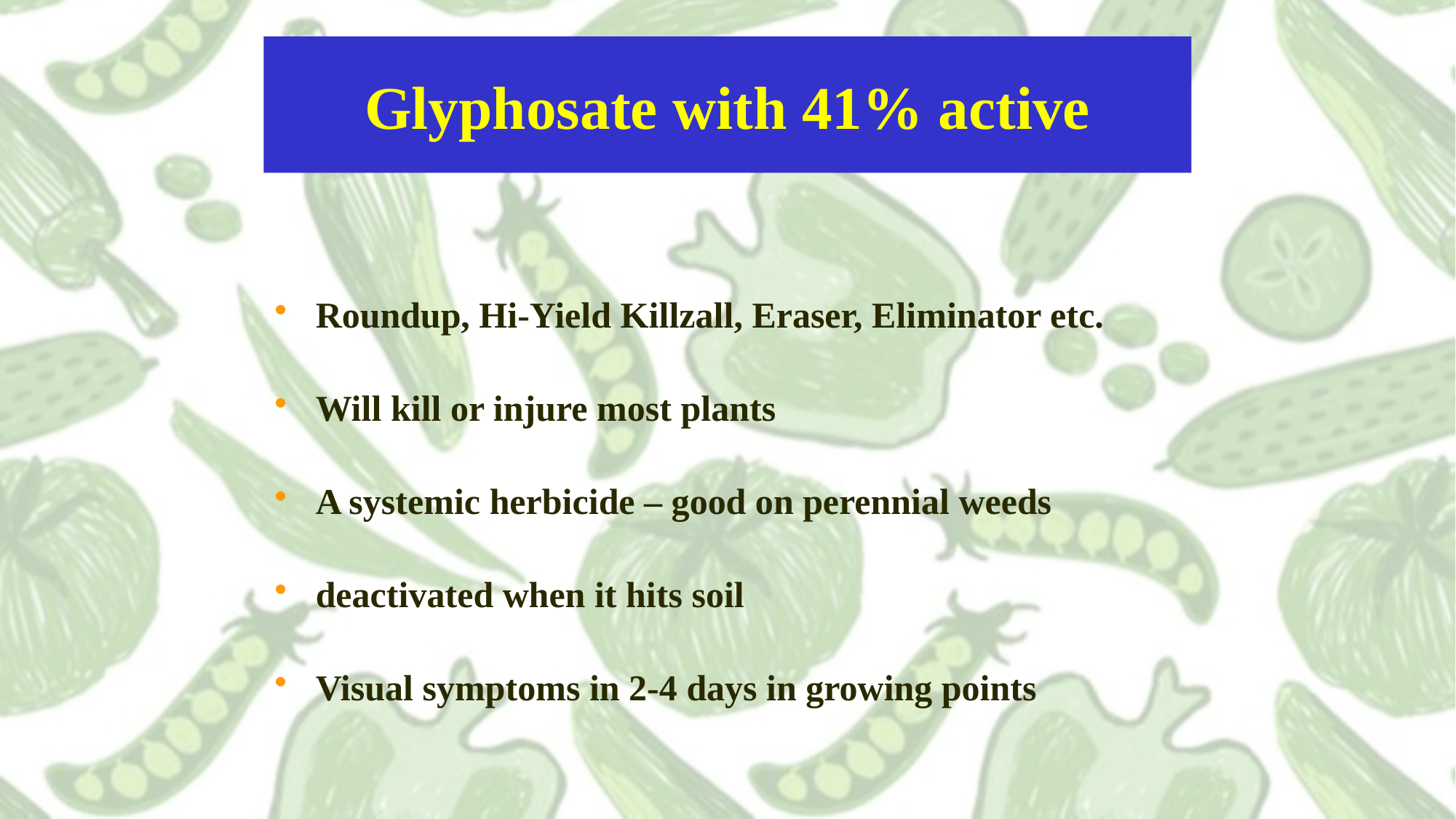

# Glyphosate with 41% active
Roundup, Hi-Yield Killzall, Eraser, Eliminator etc.

Will kill or injure most plants

A systemic herbicide – good on perennial weeds

deactivated when it hits soil

Visual symptoms in 2-4 days in growing points